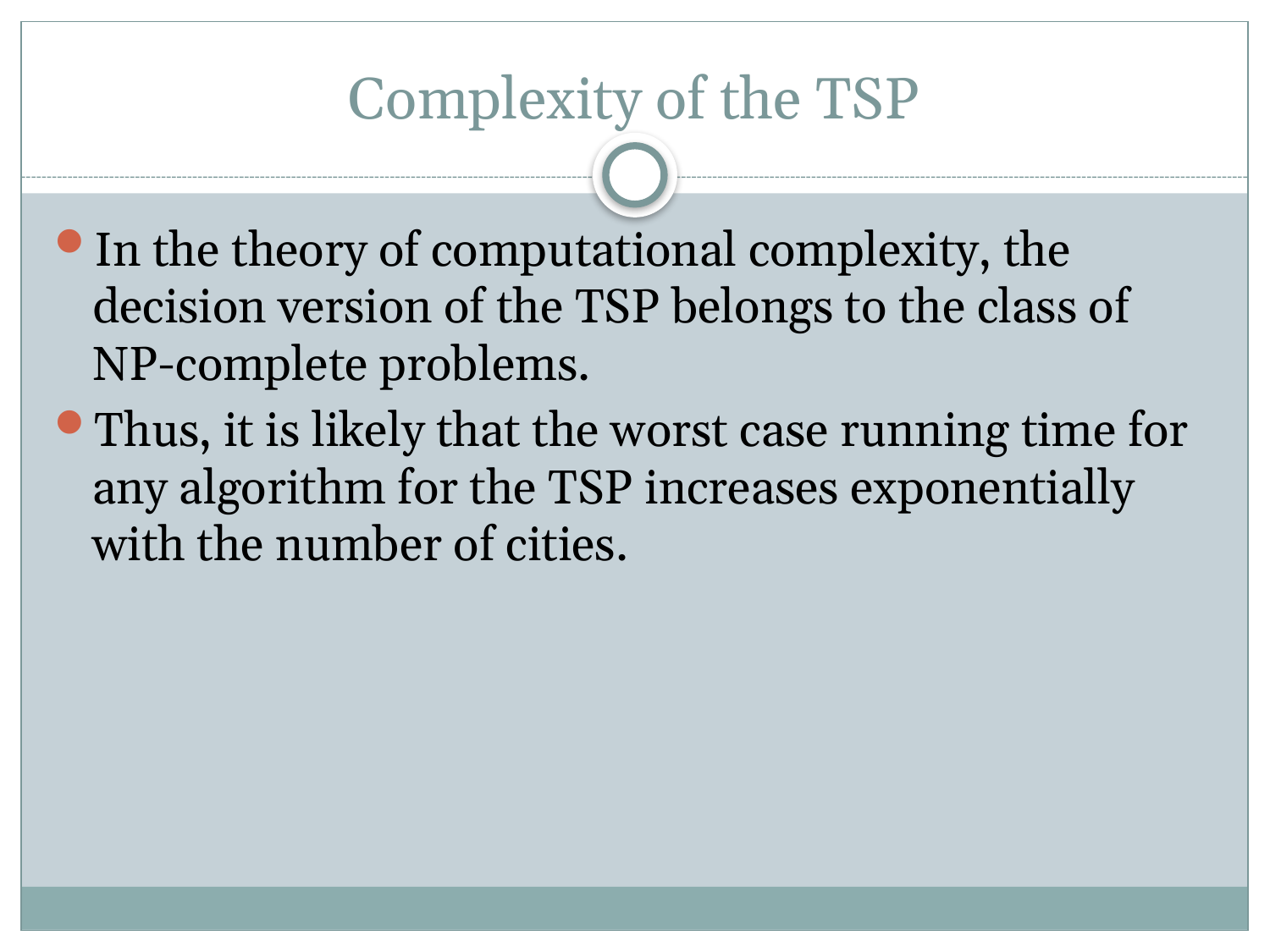

# Complexity of the TSP
In the theory of computational complexity, the decision version of the TSP belongs to the class of NP-complete problems.
Thus, it is likely that the worst case running time for any algorithm for the TSP increases exponentially with the number of cities.